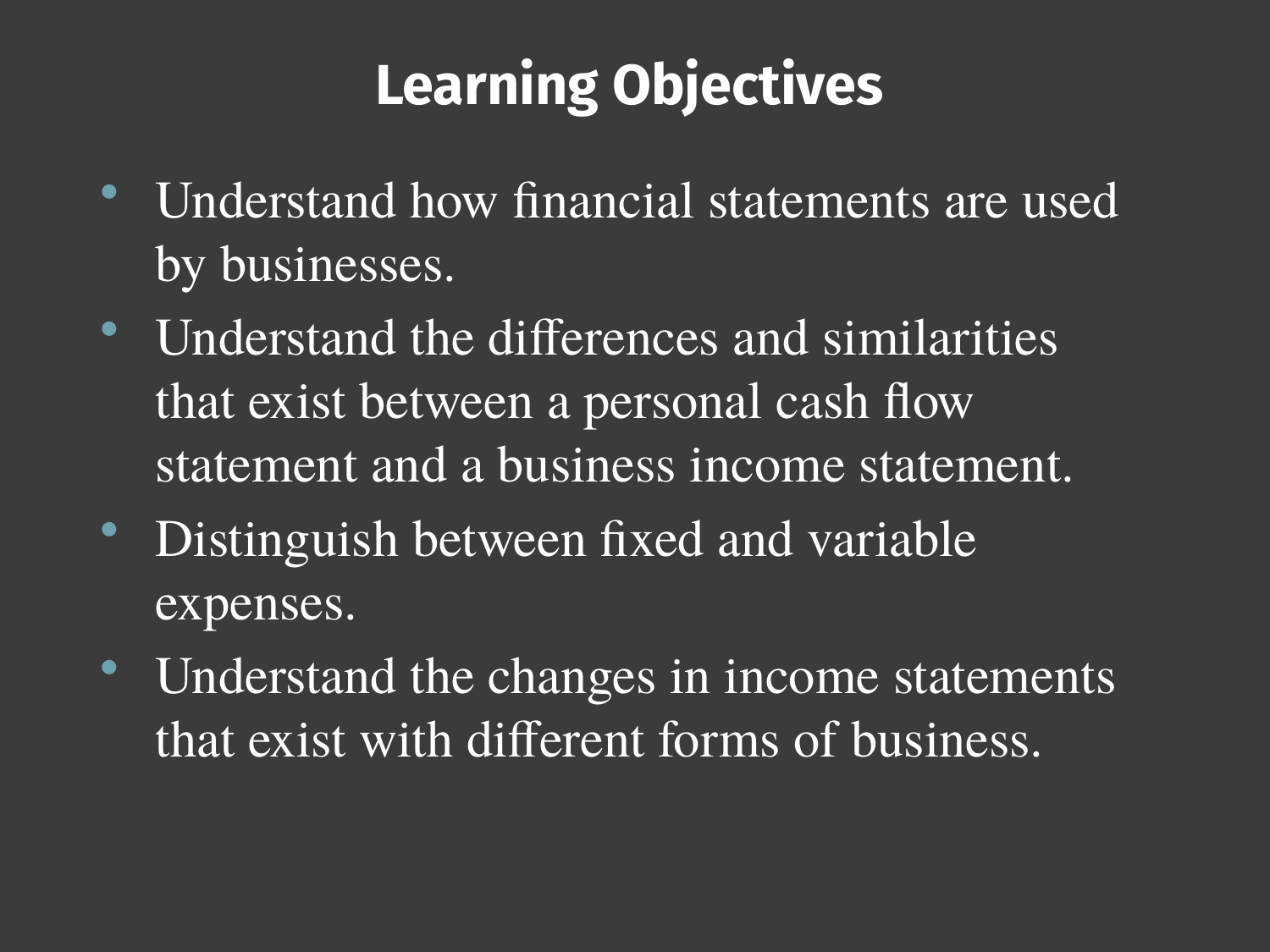

Learning Objectives
Understand how financial statements are used by businesses.
Understand the differences and similarities that exist between a personal cash flow statement and a business income statement.
Distinguish between fixed and variable expenses.
Understand the changes in income statements that exist with different forms of business.